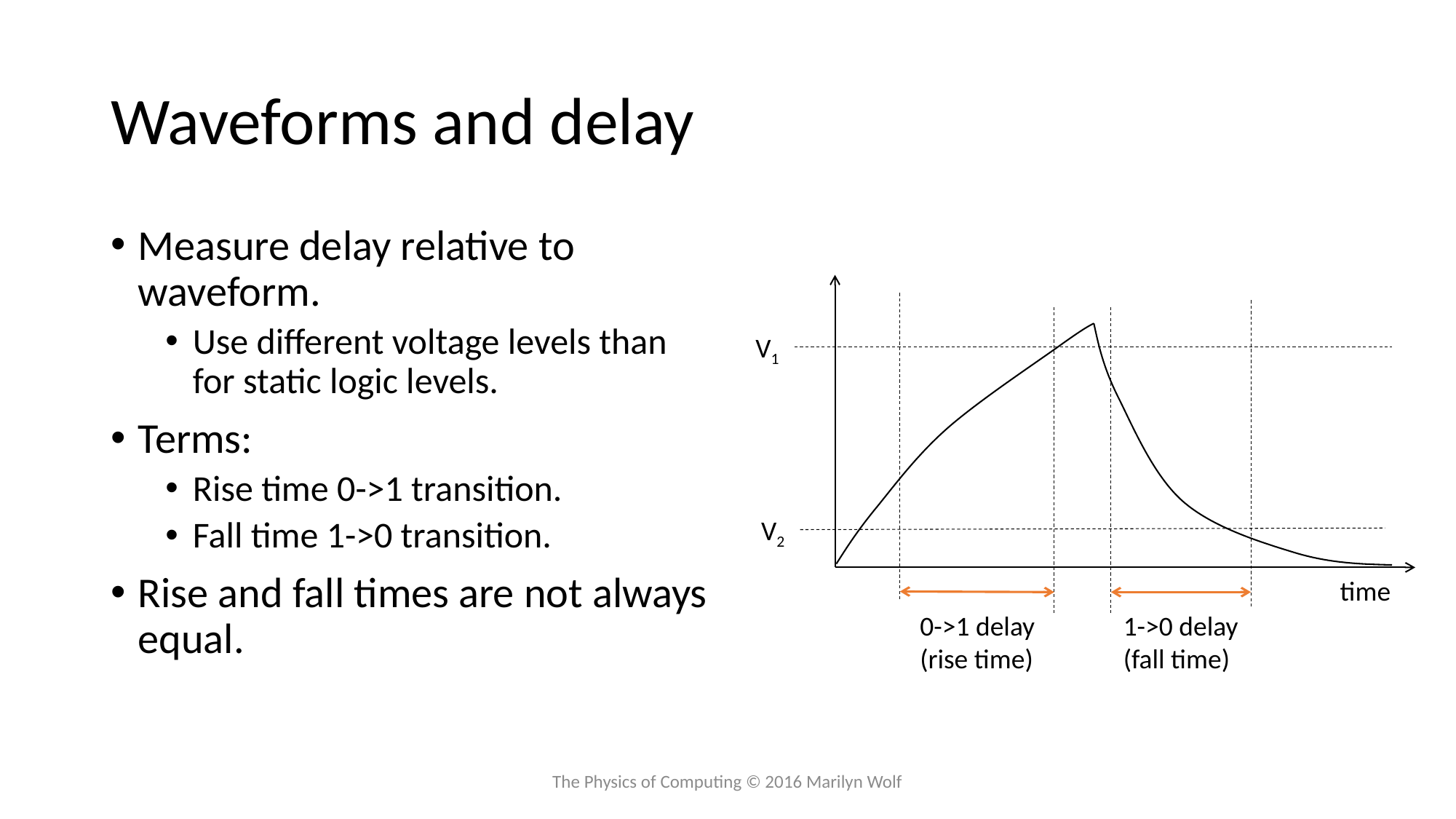

# Waveforms and delay
Measure delay relative to waveform.
Use different voltage levels than for static logic levels.
Terms:
Rise time 0->1 transition.
Fall time 1->0 transition.
Rise and fall times are not always equal.

V1
V2
time
0->1 delay
(rise time)
1->0 delay
(fall time)
The Physics of Computing © 2016 Marilyn Wolf